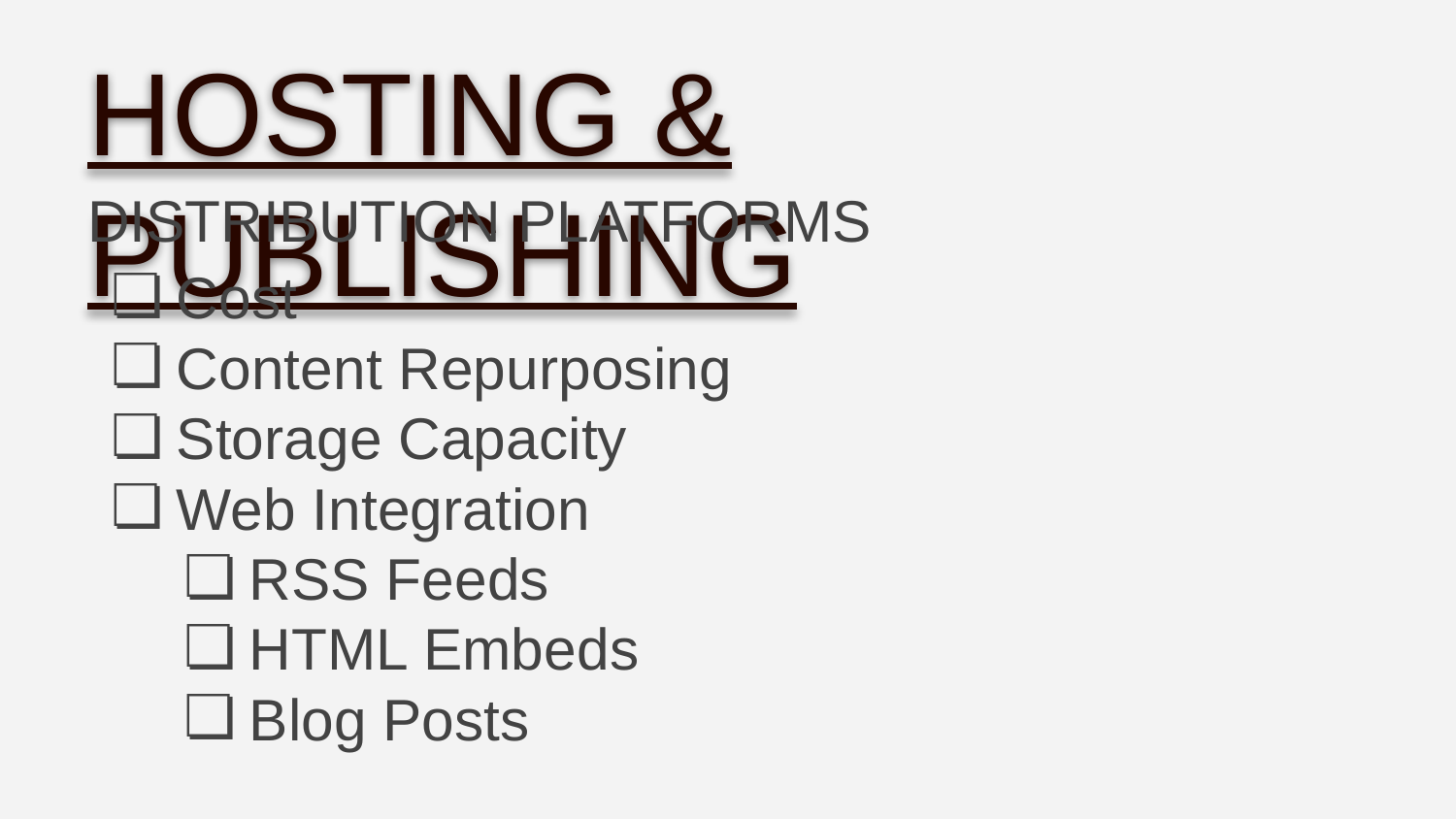

HOSTING & PUBLISHING
DISTRIBUTION PLATFORMS
Cost
Content Repurposing
Storage Capacity
Web Integration
RSS Feeds
HTML Embeds
Blog Posts